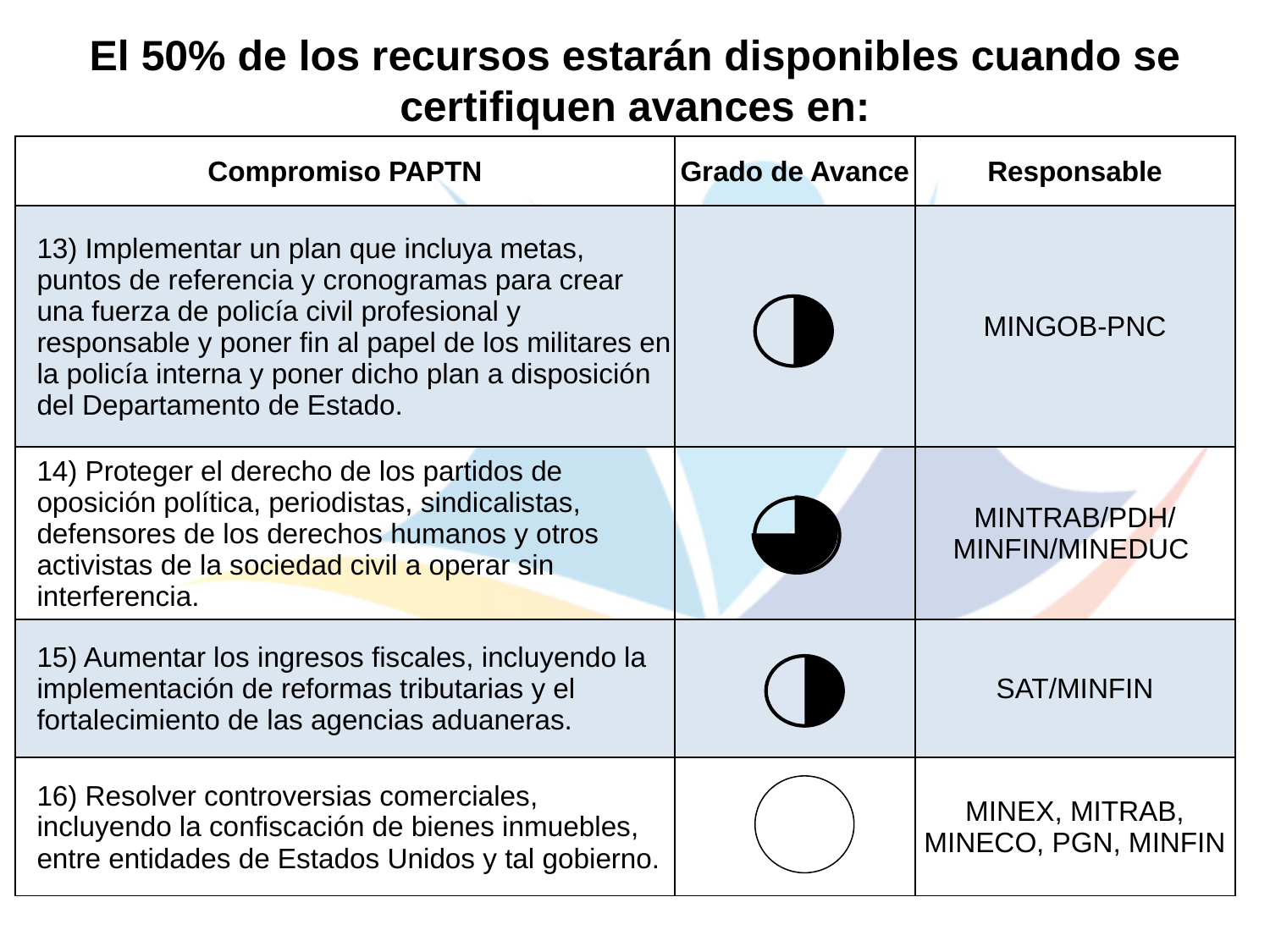

# El 50% de los recursos estarán disponibles cuando se certifiquen avances en:
| Compromiso PAPTN | Grado de Avance | Responsable |
| --- | --- | --- |
| 13) Implementar un plan que incluya metas, puntos de referencia y cronogramas para crear una fuerza de policía civil profesional y responsable y poner fin al papel de los militares en la policía interna y poner dicho plan a disposición del Departamento de Estado. |  | MINGOB-PNC |
| 14) Proteger el derecho de los partidos de oposición política, periodistas, sindicalistas, defensores de los derechos humanos y otros activistas de la sociedad civil a operar sin interferencia. |  | MINTRAB/PDH/MINFIN/MINEDUC |
| 15) Aumentar los ingresos fiscales, incluyendo la implementación de reformas tributarias y el fortalecimiento de las agencias aduaneras. |  | SAT/MINFIN |
| 16) Resolver controversias comerciales, incluyendo la confiscación de bienes inmuebles, entre entidades de Estados Unidos y tal gobierno. |  | MINEX, MITRAB, MINECO, PGN, MINFIN |